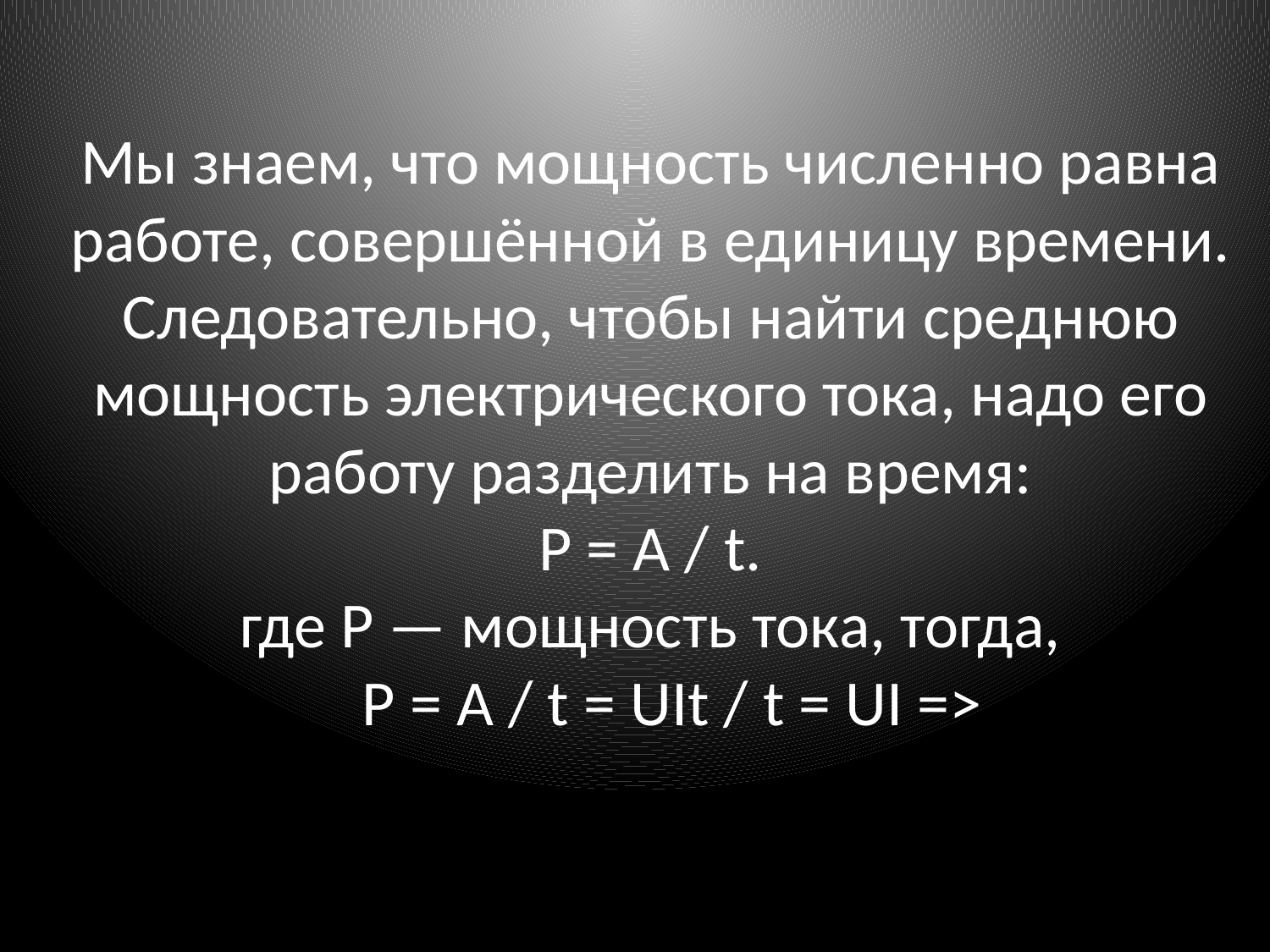

# Мы знаем, что мощность численно равна работе, совершённой в единицу времени. Следовательно, чтобы найти среднюю мощность электрического тока, надо его работу разделить на время: P = A / t. где Р — мощность тока, тогда, P = A / t = UIt / t = UI =>